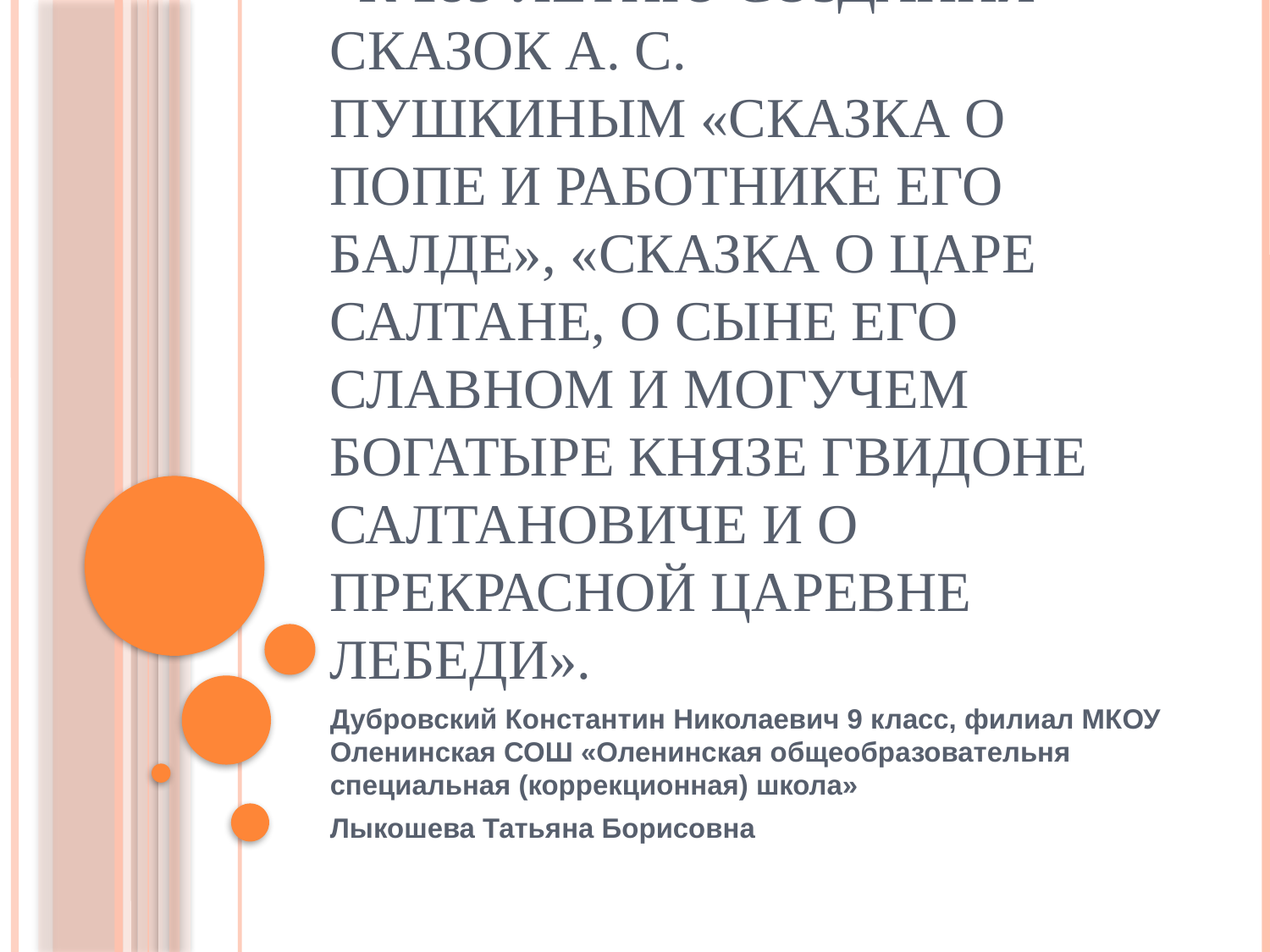

# Знаменитые юбилейные книги 2016 года «К 185-летию создания сказок А. С. Пушкиным «Сказка о попе и работнике его Балде», «Сказка о царе Салтане, о сыне его славном и могучем богатыре князе Гвидоне Салтановиче и о прекрасной царевне Лебеди».
Дубровский Константин Николаевич 9 класс, филиал МКОУ Оленинская СОШ «Оленинская общеобразовательня специальная (коррекционная) школа»
Лыкошева Татьяна Борисовна